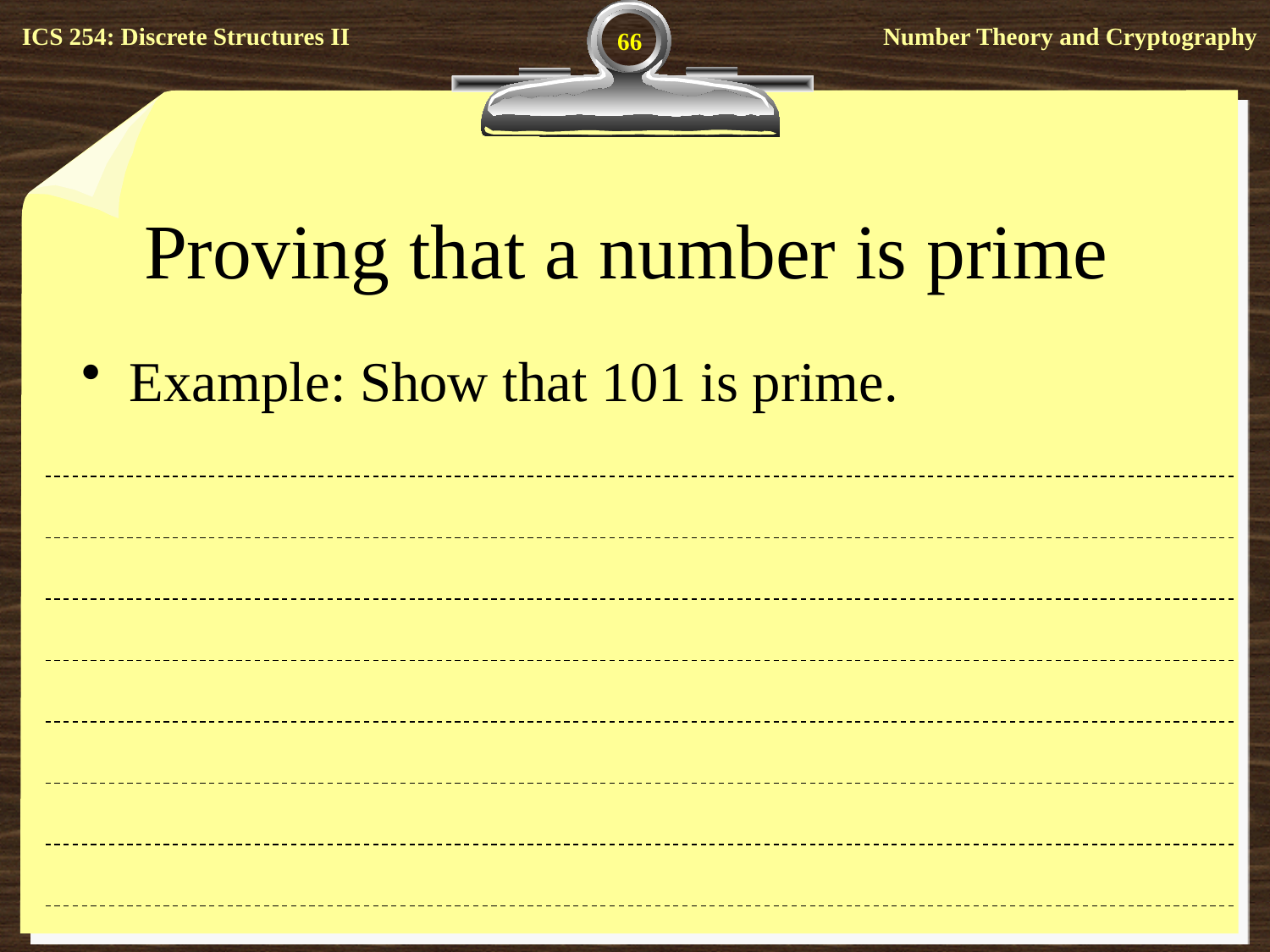

66
# Proving that a number is prime
Example: Show that 101 is prime.